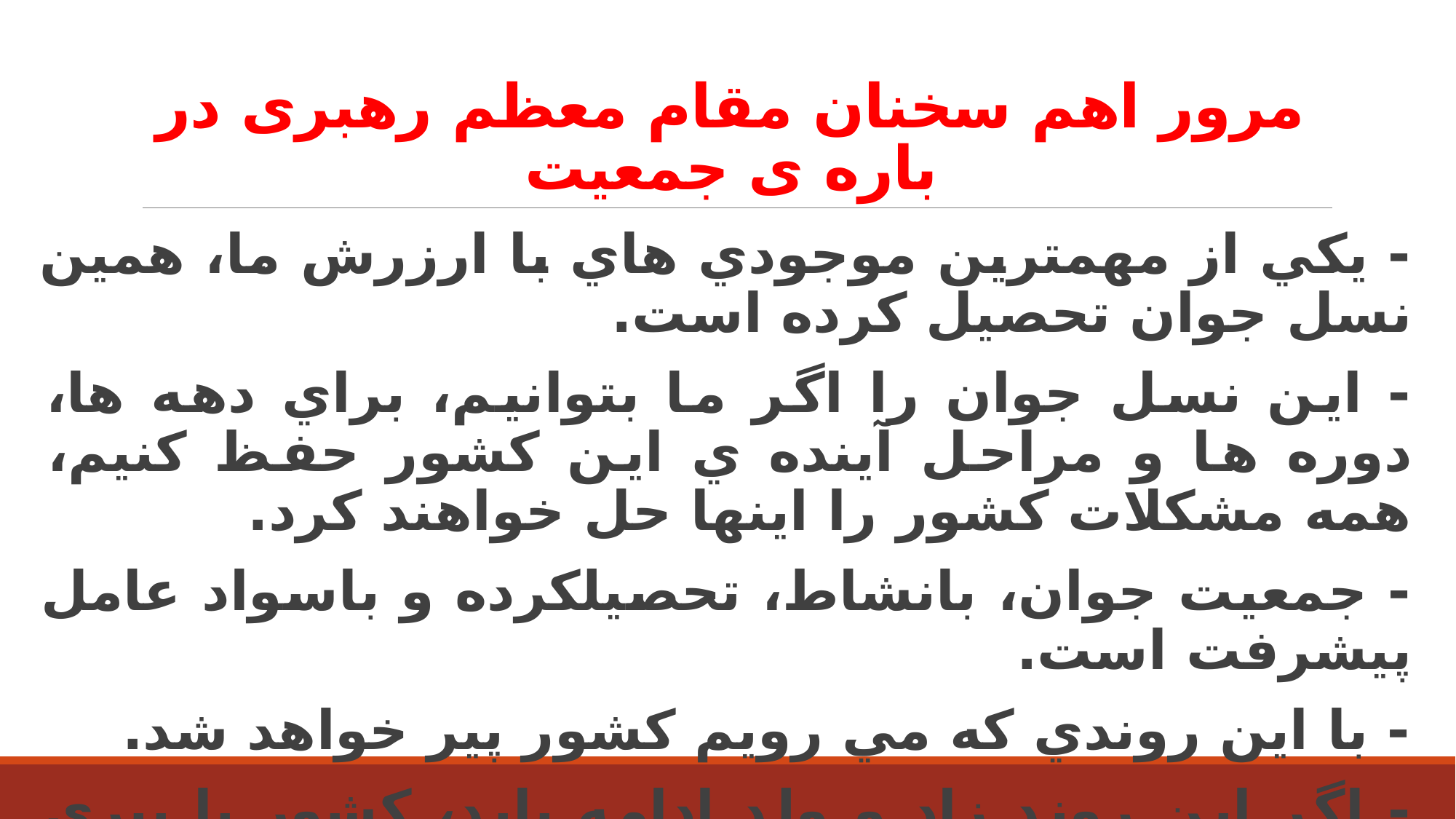

# مرور اهم سخنان مقام معظم رهبری در باره ی جمعیت
- يكي از مهمترين موجودي هاي با ارزرش ما، همين نسل جوان تحصيل كرده است.
- اين نسل جوان را اگر ما بتوانيم، براي دهه ها، دوره ها و مراحل آينده ي اين كشور حفظ كنيم، همه مشكلات كشور را اينها حل خواهند كرد.
- جمعيت جوان، بانشاط، تحصيلكرده و باسواد عامل پيشرفت است.
- با اين روندي كه مي رويم كشور پير خواهد شد.
- اگر اين روند زاد و ولد ادامه يابد، كشور با پيري عمومي روبرو خواهد شد.